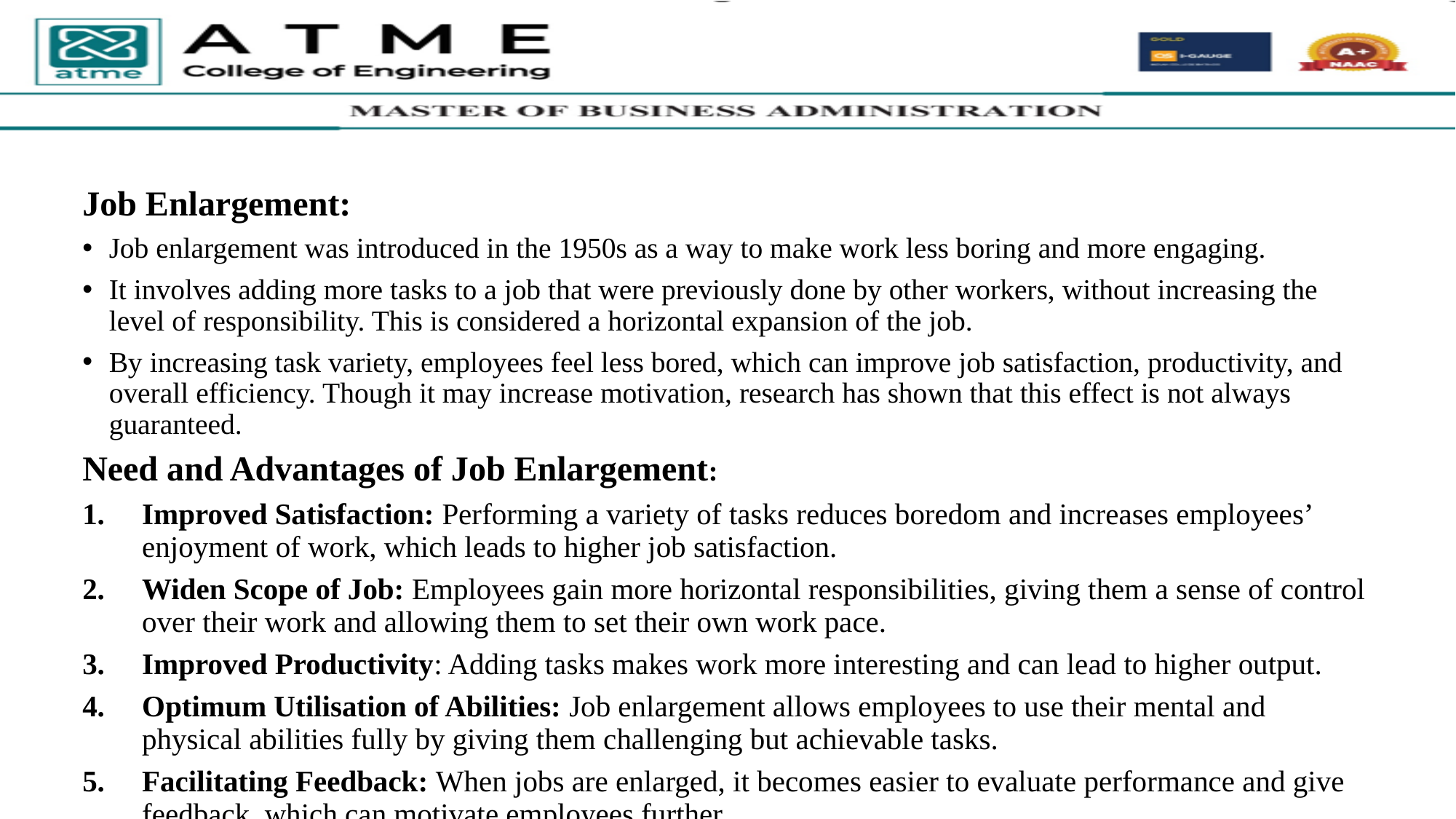

Job Enlargement:
Job enlargement was introduced in the 1950s as a way to make work less boring and more engaging.
It involves adding more tasks to a job that were previously done by other workers, without increasing the level of responsibility. This is considered a horizontal expansion of the job.
By increasing task variety, employees feel less bored, which can improve job satisfaction, productivity, and overall efficiency. Though it may increase motivation, research has shown that this effect is not always guaranteed.
Need and Advantages of Job Enlargement:
Improved Satisfaction: Performing a variety of tasks reduces boredom and increases employees’ enjoyment of work, which leads to higher job satisfaction.
Widen Scope of Job: Employees gain more horizontal responsibilities, giving them a sense of control over their work and allowing them to set their own work pace.
Improved Productivity: Adding tasks makes work more interesting and can lead to higher output.
Optimum Utilisation of Abilities: Job enlargement allows employees to use their mental and physical abilities fully by giving them challenging but achievable tasks.
Facilitating Feedback: When jobs are enlarged, it becomes easier to evaluate performance and give feedback, which can motivate employees further.